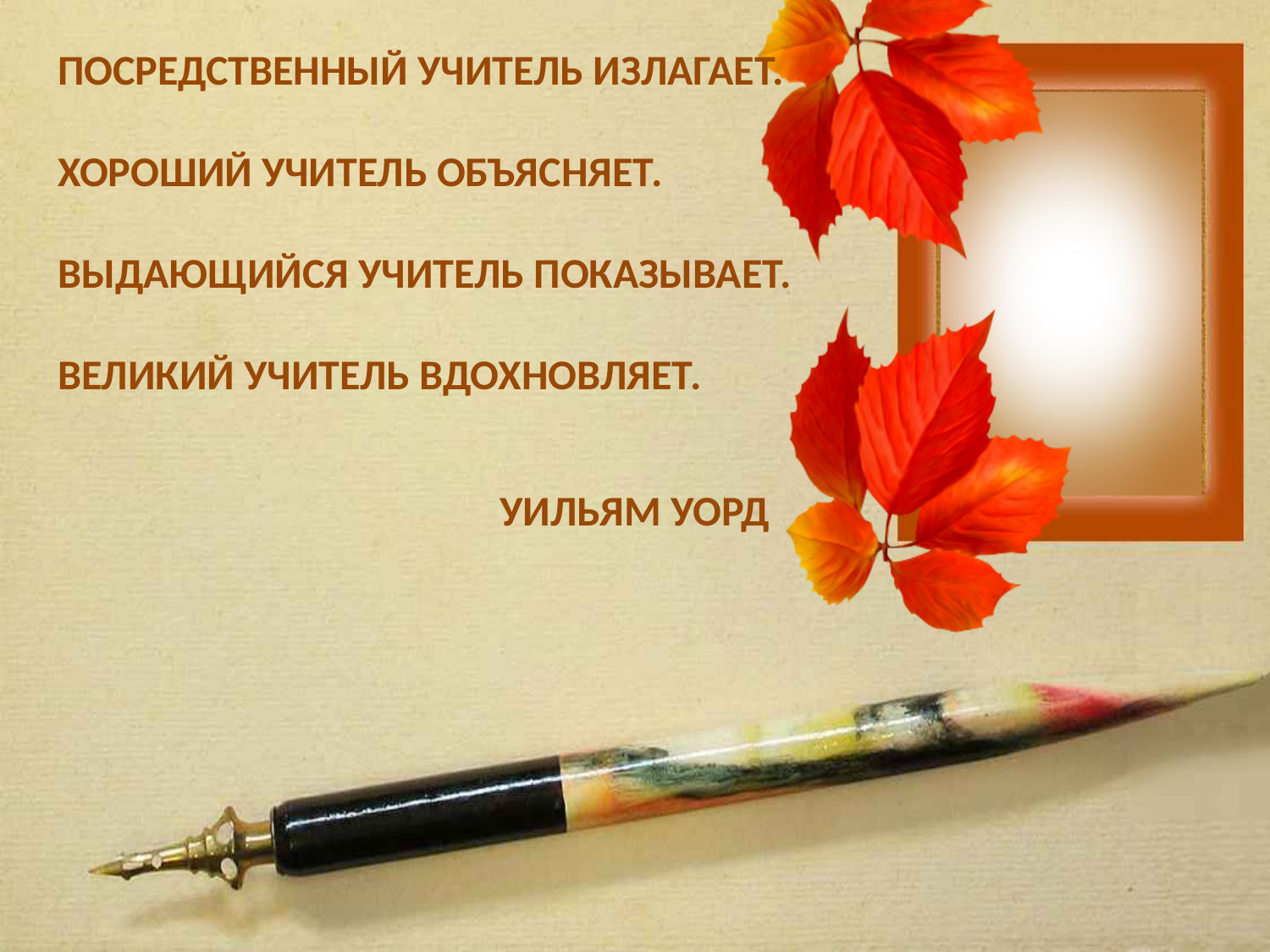

Посредственный учитель излагает.

Хороший учитель объясняет.

Выдающийся учитель показывает.

Великий учитель вдохновляет.
Уильям Уорд